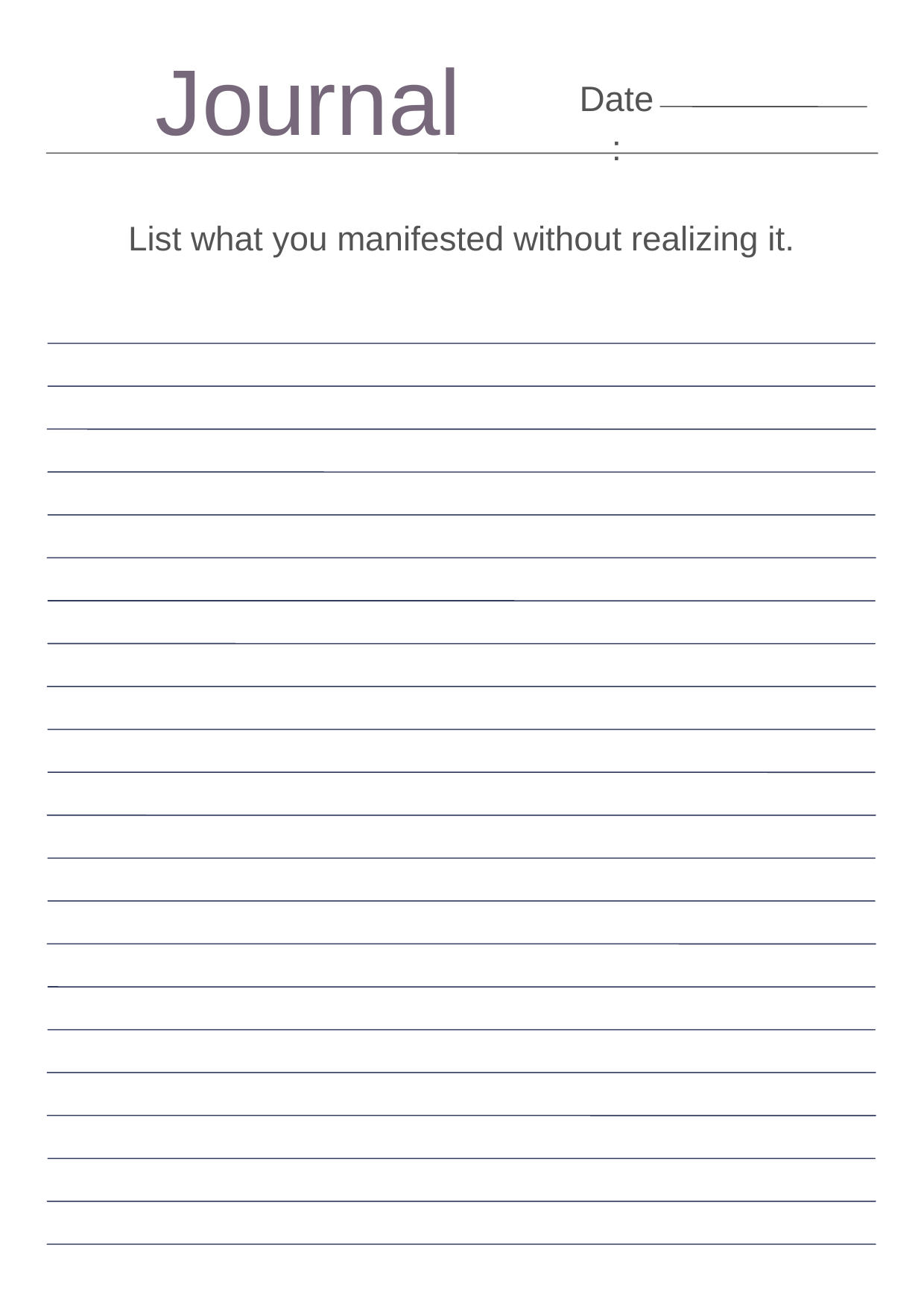

Journal
Date:

List what you manifested without realizing it.